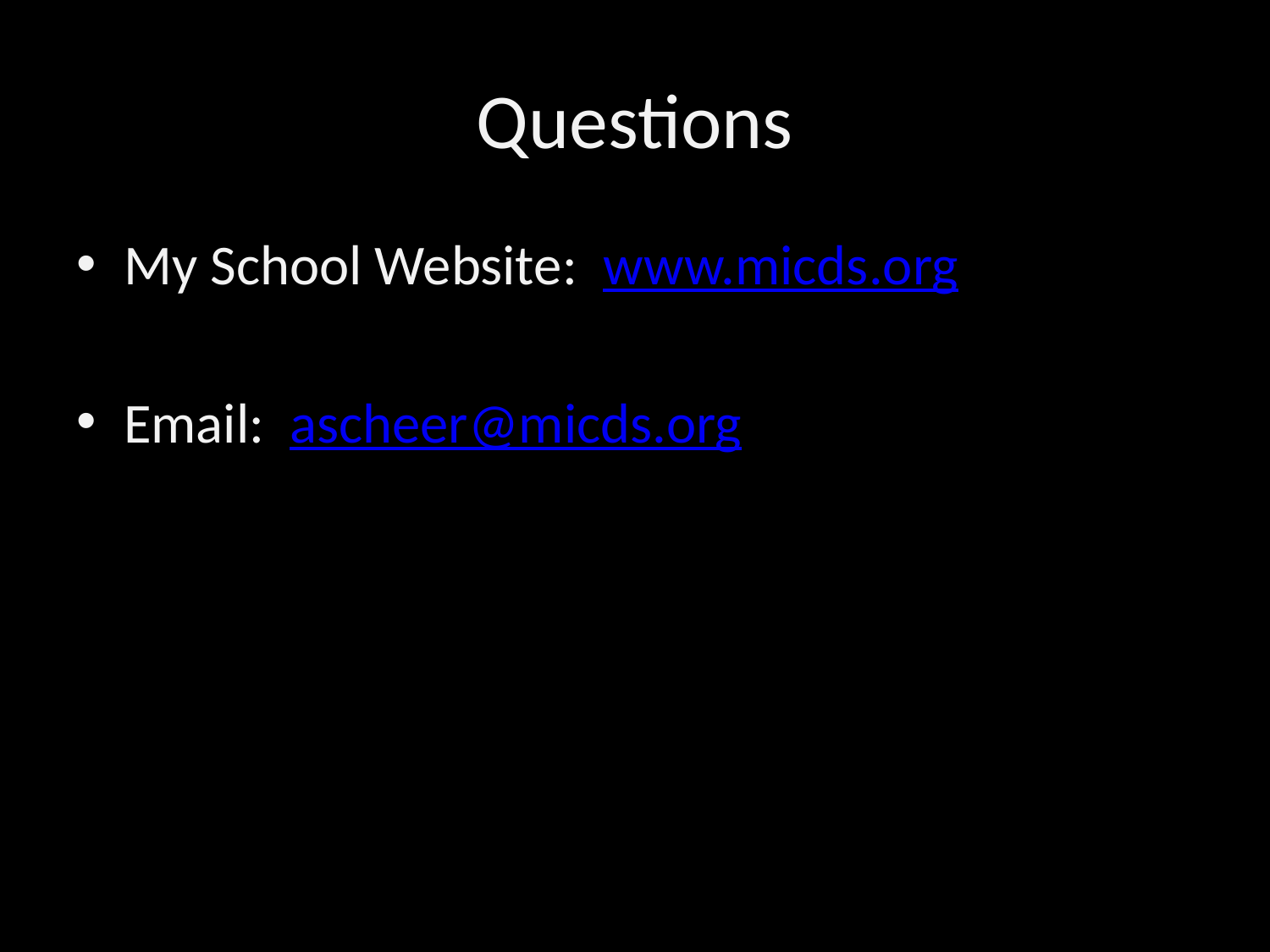

# Questions
My School Website:  www.micds.org

Email:  ascheer@micds.org